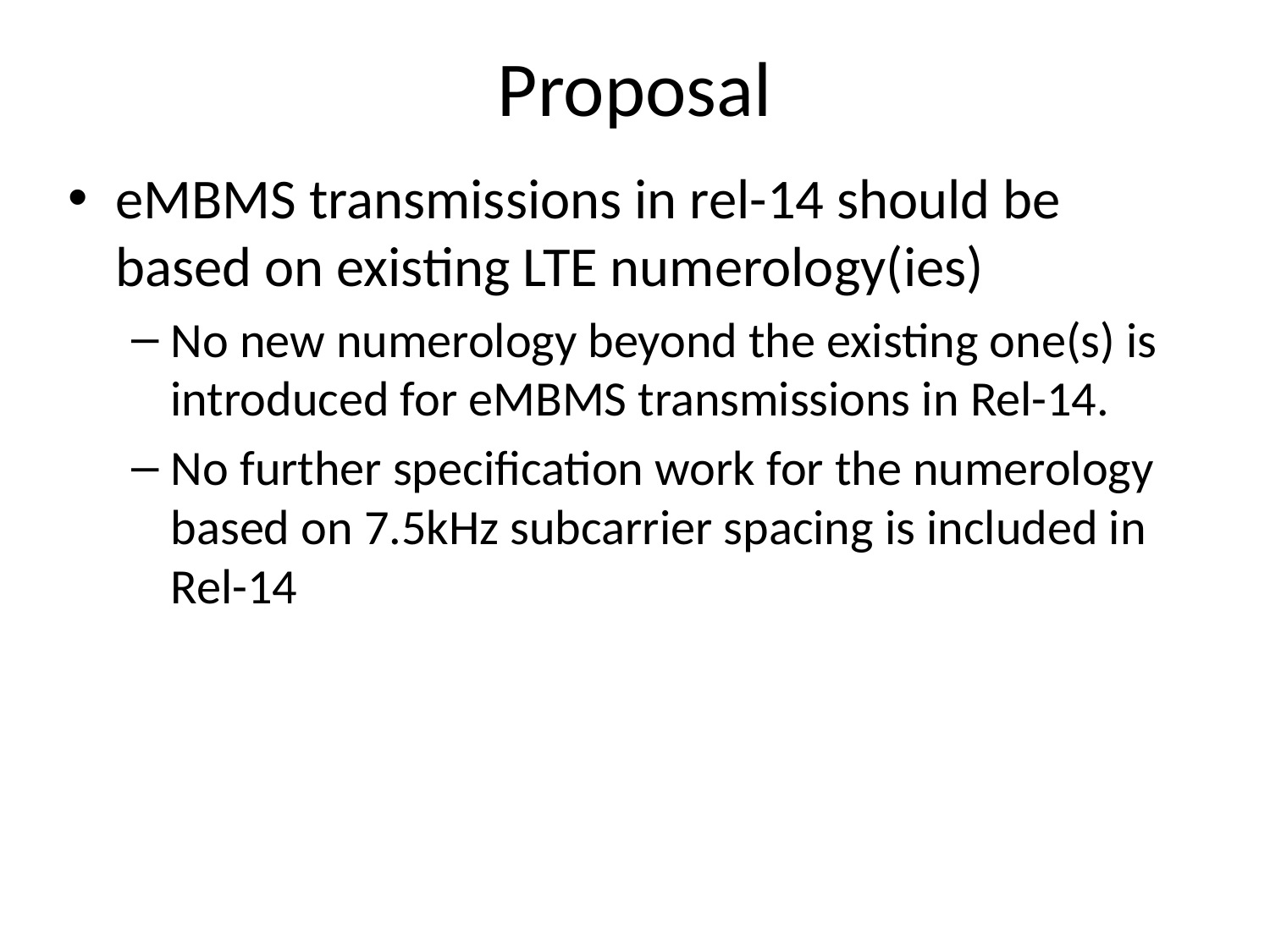

# Proposal
eMBMS transmissions in rel-14 should be based on existing LTE numerology(ies)
No new numerology beyond the existing one(s) is introduced for eMBMS transmissions in Rel-14.
No further specification work for the numerology based on 7.5kHz subcarrier spacing is included in Rel-14